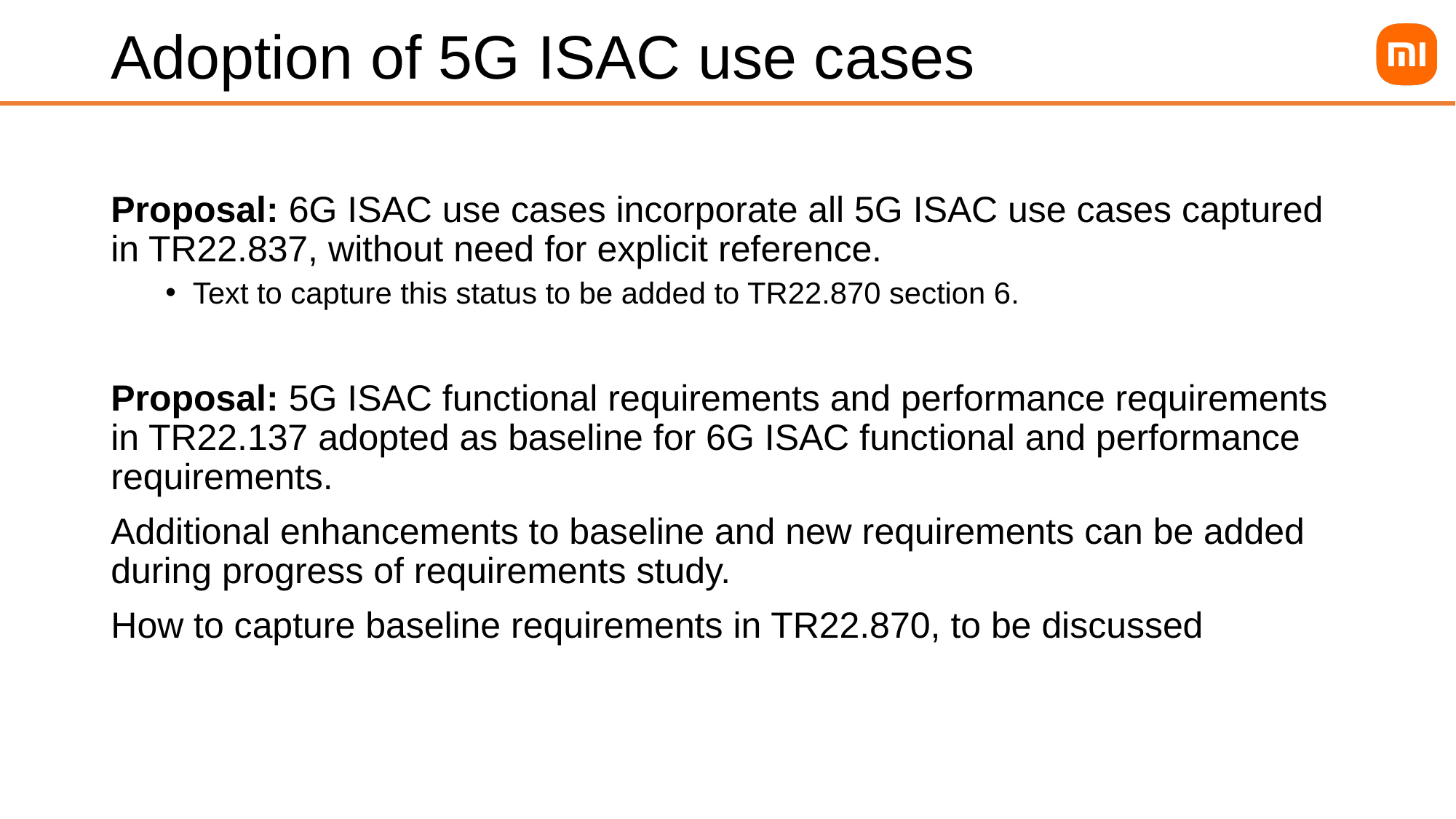

# Adoption of 5G ISAC use cases

Proposal: 6G ISAC use cases incorporate all 5G ISAC use cases captured in TR22.837, without need for explicit reference.
Text to capture this status to be added to TR22.870 section 6.

Proposal: 5G ISAC functional requirements and performance requirements in TR22.137 adopted as baseline for 6G ISAC functional and performance requirements.
Additional enhancements to baseline and new requirements can be added during progress of requirements study.
How to capture baseline requirements in TR22.870, to be discussed